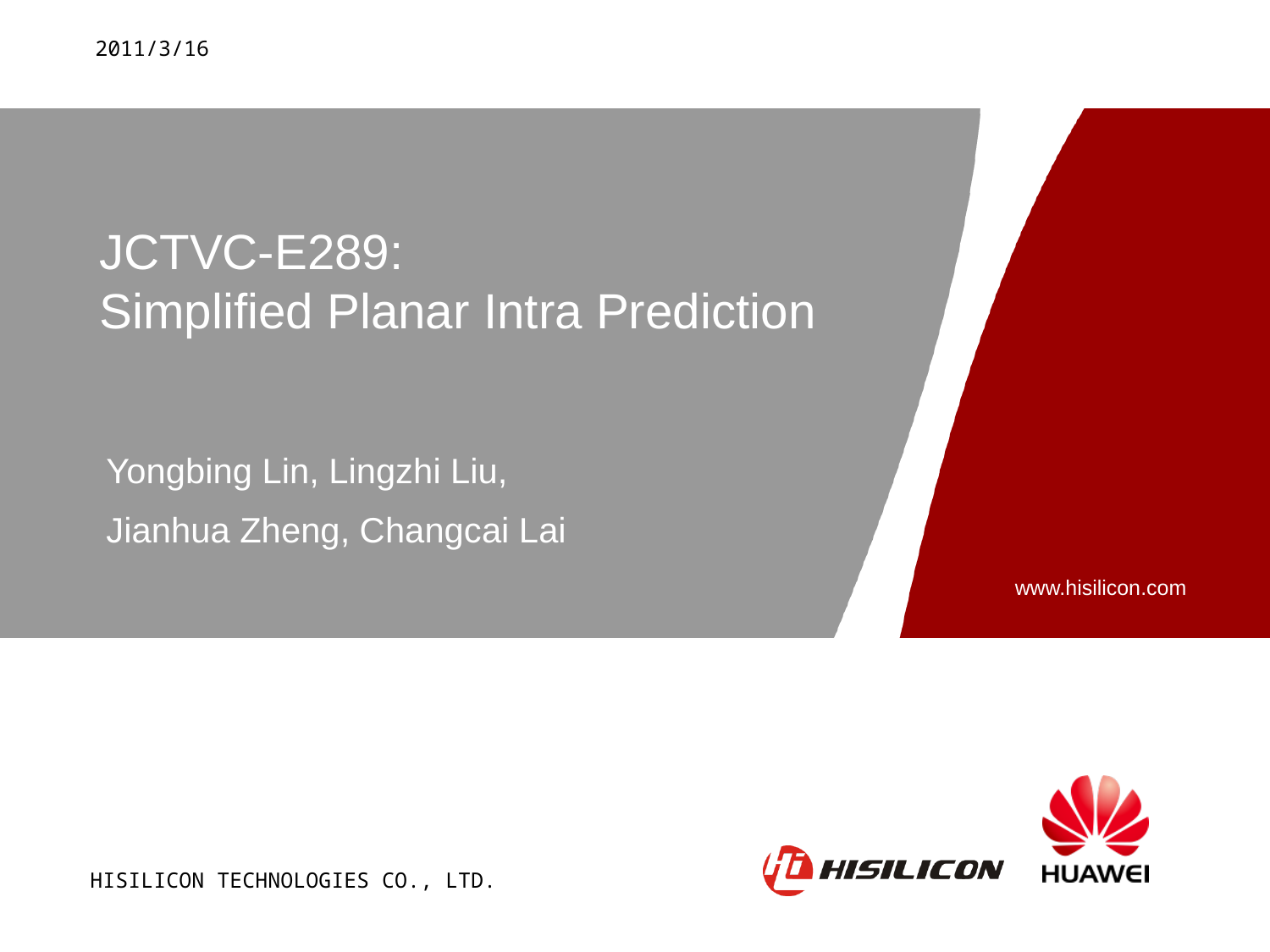

2011/3/16
# JCTVC-E289: Simplified Planar Intra Prediction
Yongbing Lin, Lingzhi Liu,
Jianhua Zheng, Changcai Lai